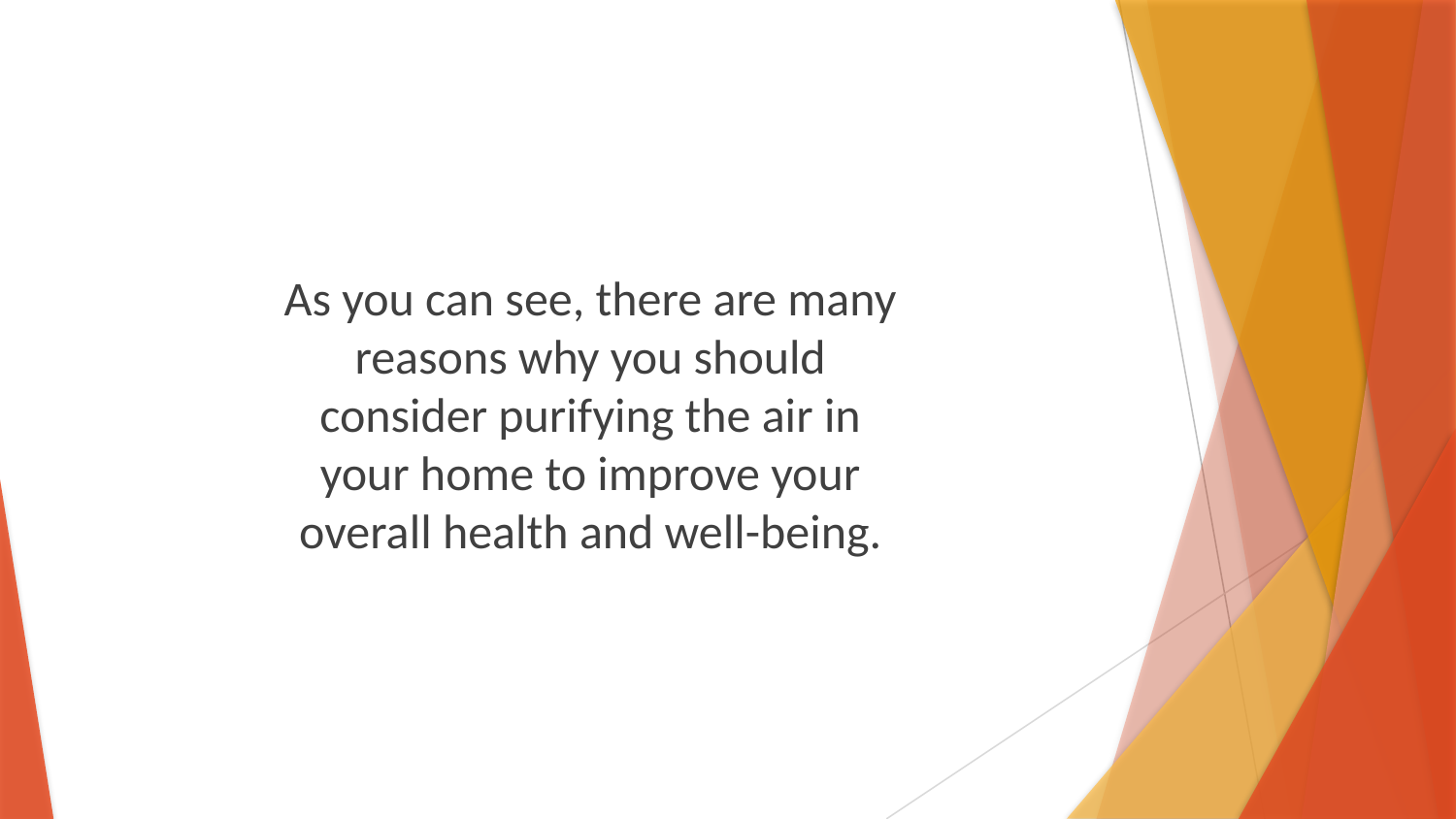

As you can see, there are many reasons why you should consider purifying the air in your home to improve your overall health and well-being.